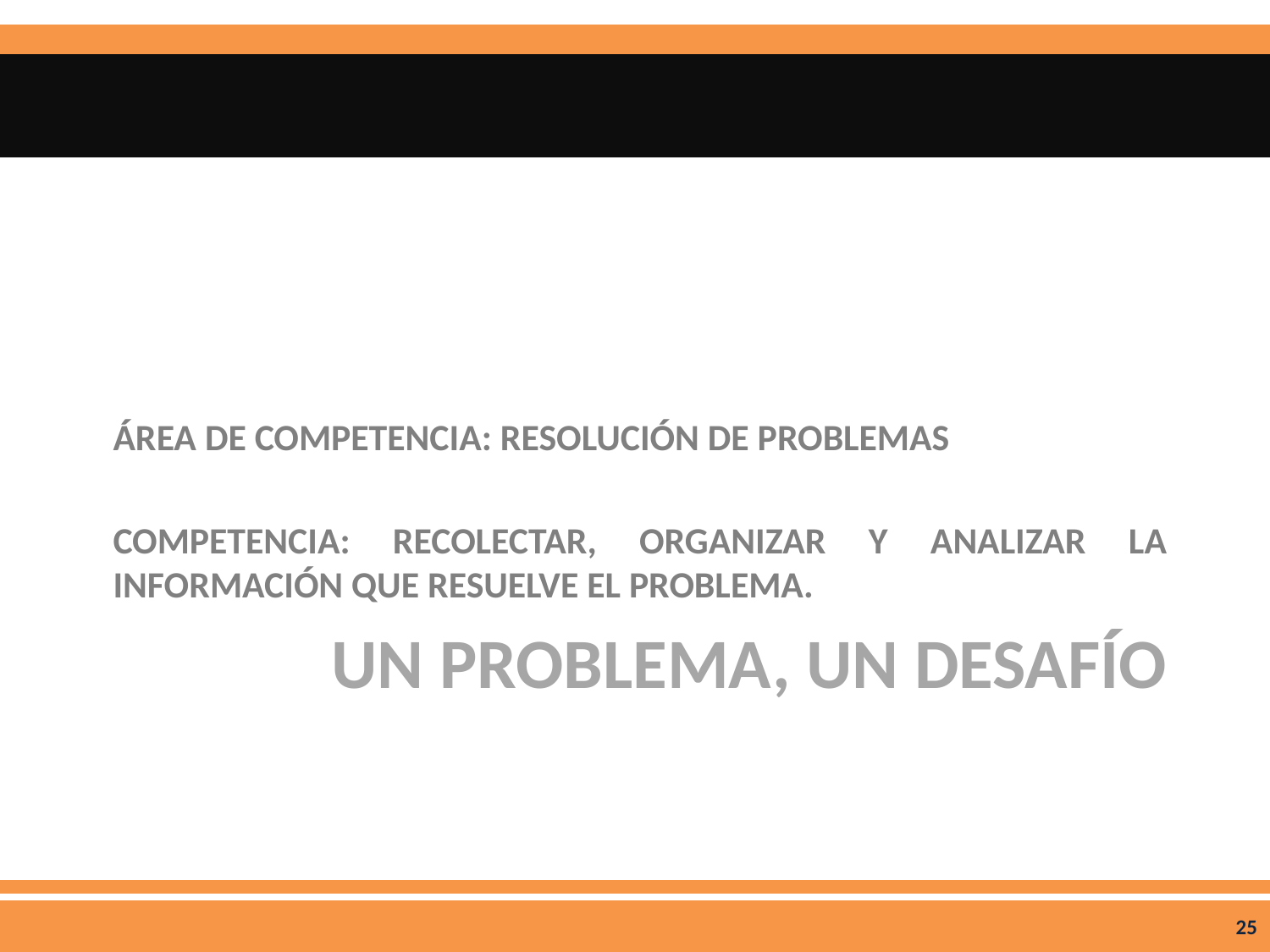

ÁREA DE COMPETENCIA: RESOLUCIÓN DE PROBLEMAS

COMPETENCIA: RECOLECTAR, ORGANIZAR Y ANALIZAR LA INFORMACIÓN QUE RESUELVE EL PROBLEMA.
# Un problema, un desafío
25